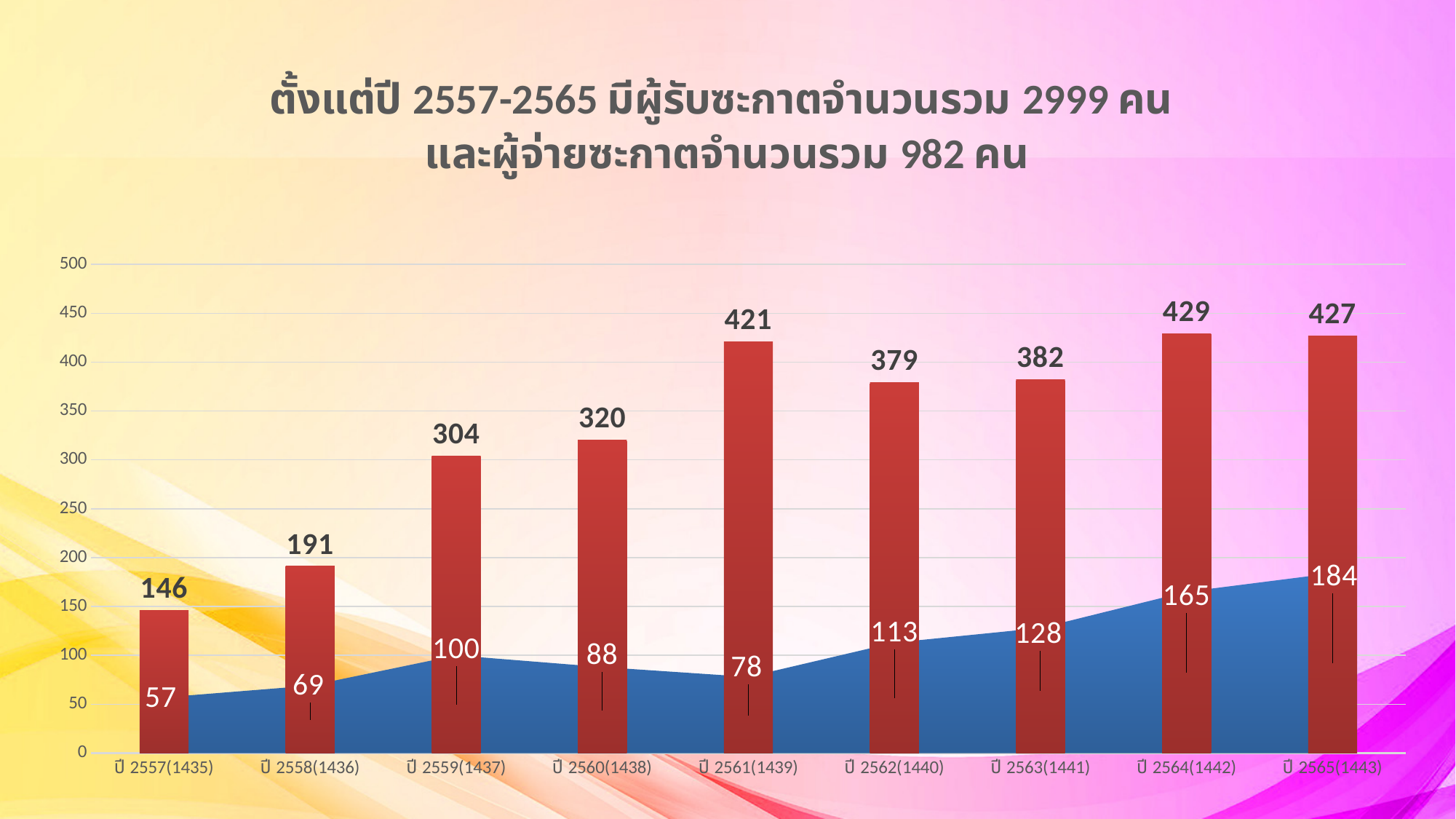

### Chart: ตั้งแต่ปี 2557-2565 มีผู้รับซะกาตจำนวนรวม 2999 คน
และผู้จ่ายซะกาตจำนวนรวม 982 คน

| Category | ผู้จ่ายซะกาต | ผู้รับซะกาต |
|---|---|---|
| ปี 2557(1435) | 57.0 | 146.0 |
| ปี 2558(1436) | 69.0 | 191.0 |
| ปี 2559(1437) | 100.0 | 304.0 |
| ปี 2560(1438) | 88.0 | 320.0 |
| ปี 2561(1439) | 78.0 | 421.0 |
| ปี 2562(1440) | 113.0 | 379.0 |
| ปี 2563(1441) | 128.0 | 382.0 |
| ปี 2564(1442) | 165.0 | 429.0 |
| ปี 2565(1443) | 184.0 | 427.0 |